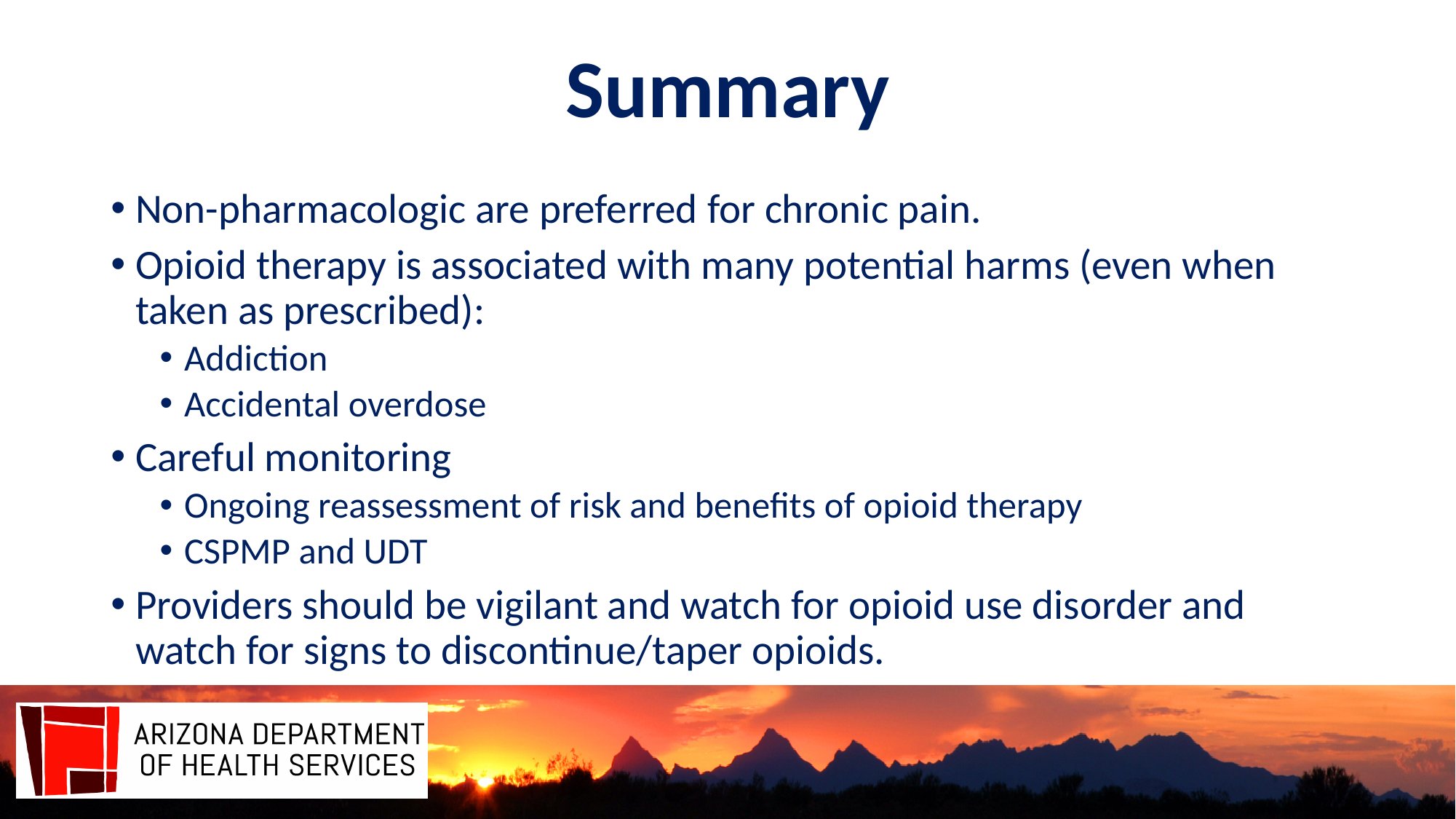

# Summary
Non-pharmacologic are preferred for chronic pain.
Opioid therapy is associated with many potential harms (even when taken as prescribed):
Addiction
Accidental overdose
Careful monitoring
Ongoing reassessment of risk and benefits of opioid therapy
CSPMP and UDT
Providers should be vigilant and watch for opioid use disorder and watch for signs to discontinue/taper opioids.